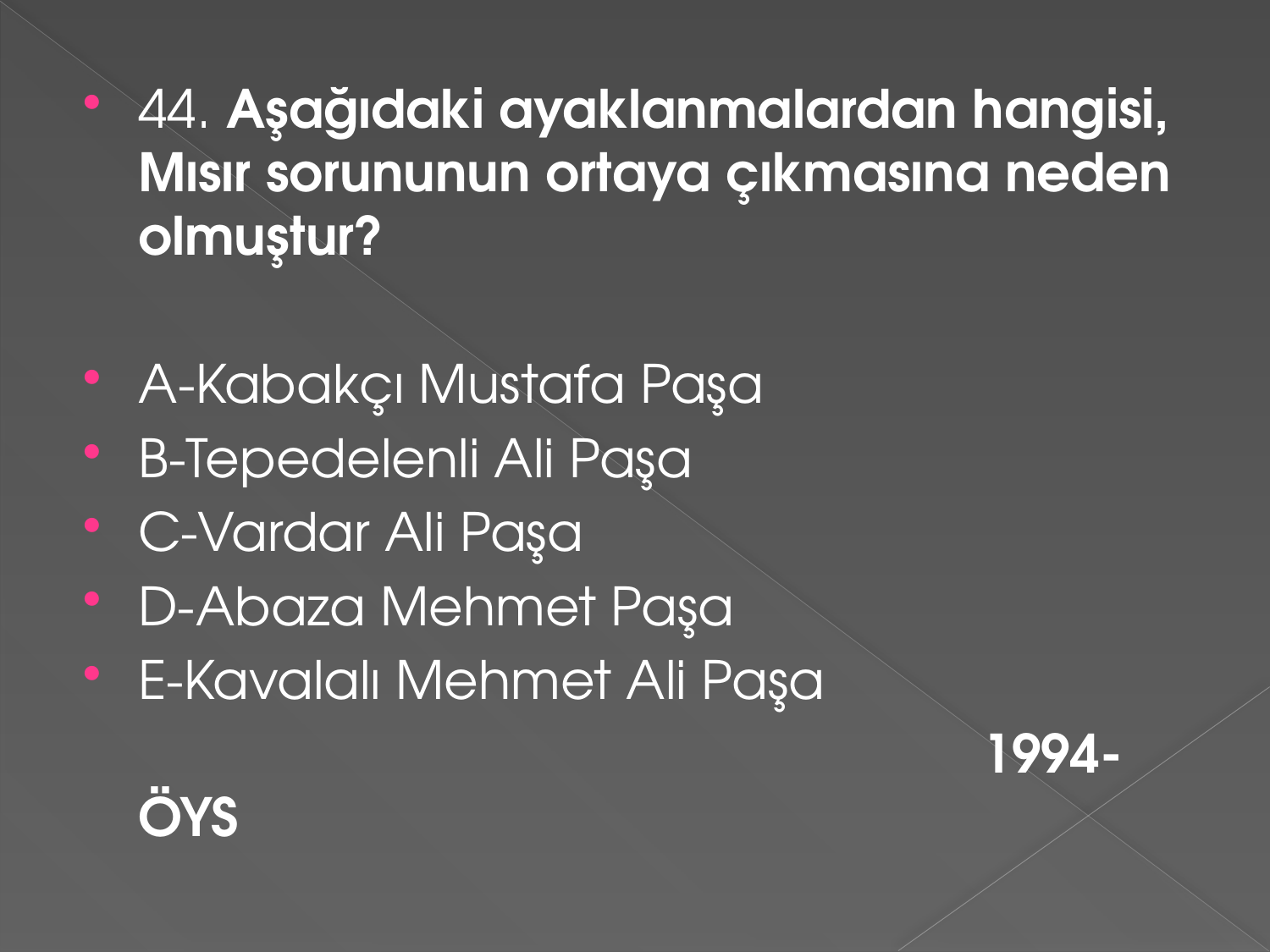

44. Aşağıdaki ayaklanmalardan hangisi, Mısır sorununun ortaya çıkmasına neden olmuştur?

A-Kabakçı Mustafa Paşa
B-Tepedelenli Ali Paşa
C-Vardar Ali Paşa
D-Abaza Mehmet Paşa
E-Kavalalı Mehmet Ali Paşa
   					                       1994-ÖYS